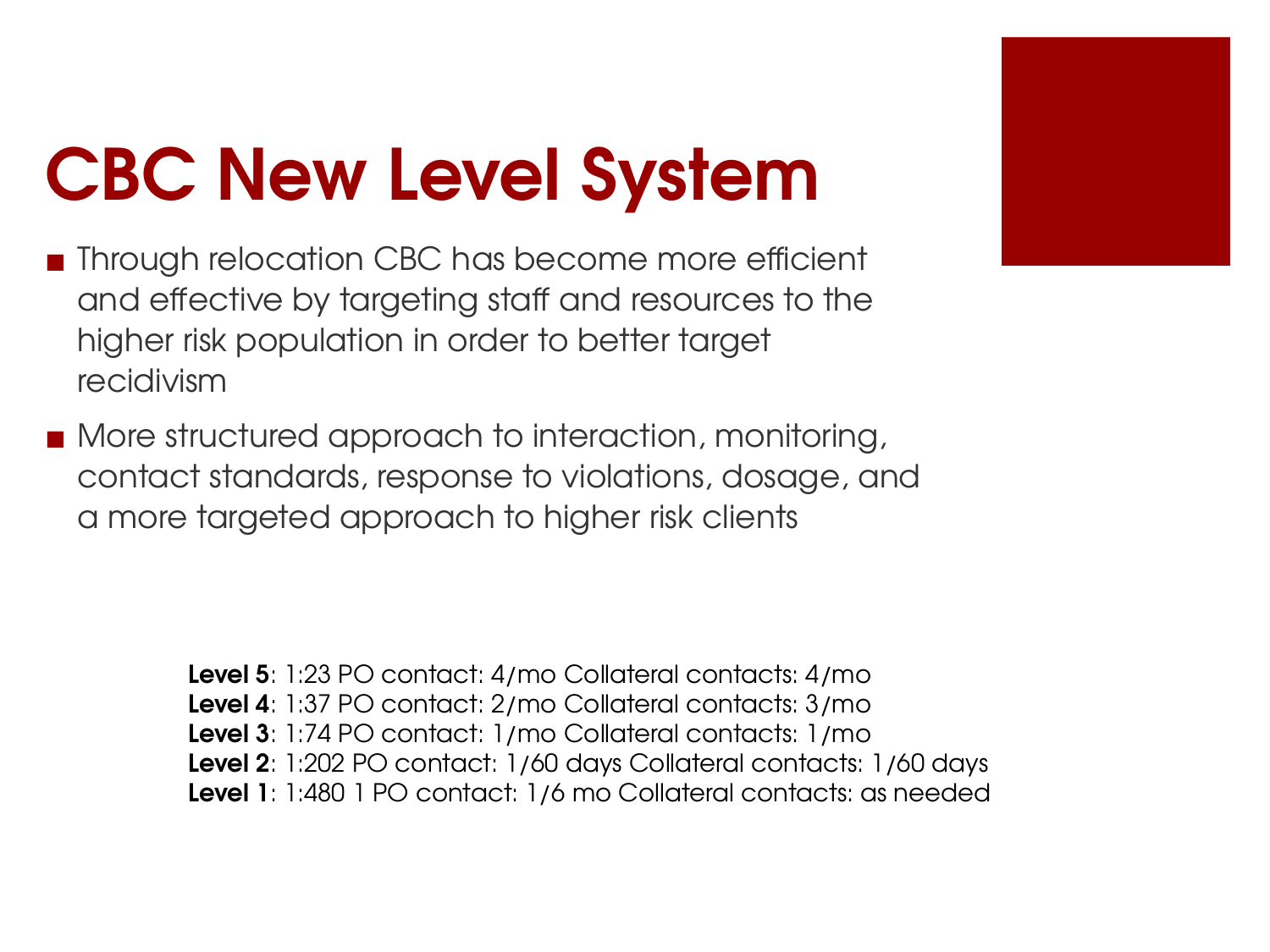

# CBC New Level System
Through relocation CBC has become more efficient and effective by targeting staff and resources to the higher risk population in order to better target recidivism
More structured approach to interaction, monitoring, contact standards, response to violations, dosage, and a more targeted approach to higher risk clients
Level 5: 1:23 PO contact: 4/mo Collateral contacts: 4/mo
Level 4: 1:37 PO contact: 2/mo Collateral contacts: 3/mo
Level 3: 1:74 PO contact: 1/mo Collateral contacts: 1/mo
Level 2: 1:202 PO contact: 1/60 days Collateral contacts: 1/60 days
Level 1: 1:480 1 PO contact: 1/6 mo Collateral contacts: as needed